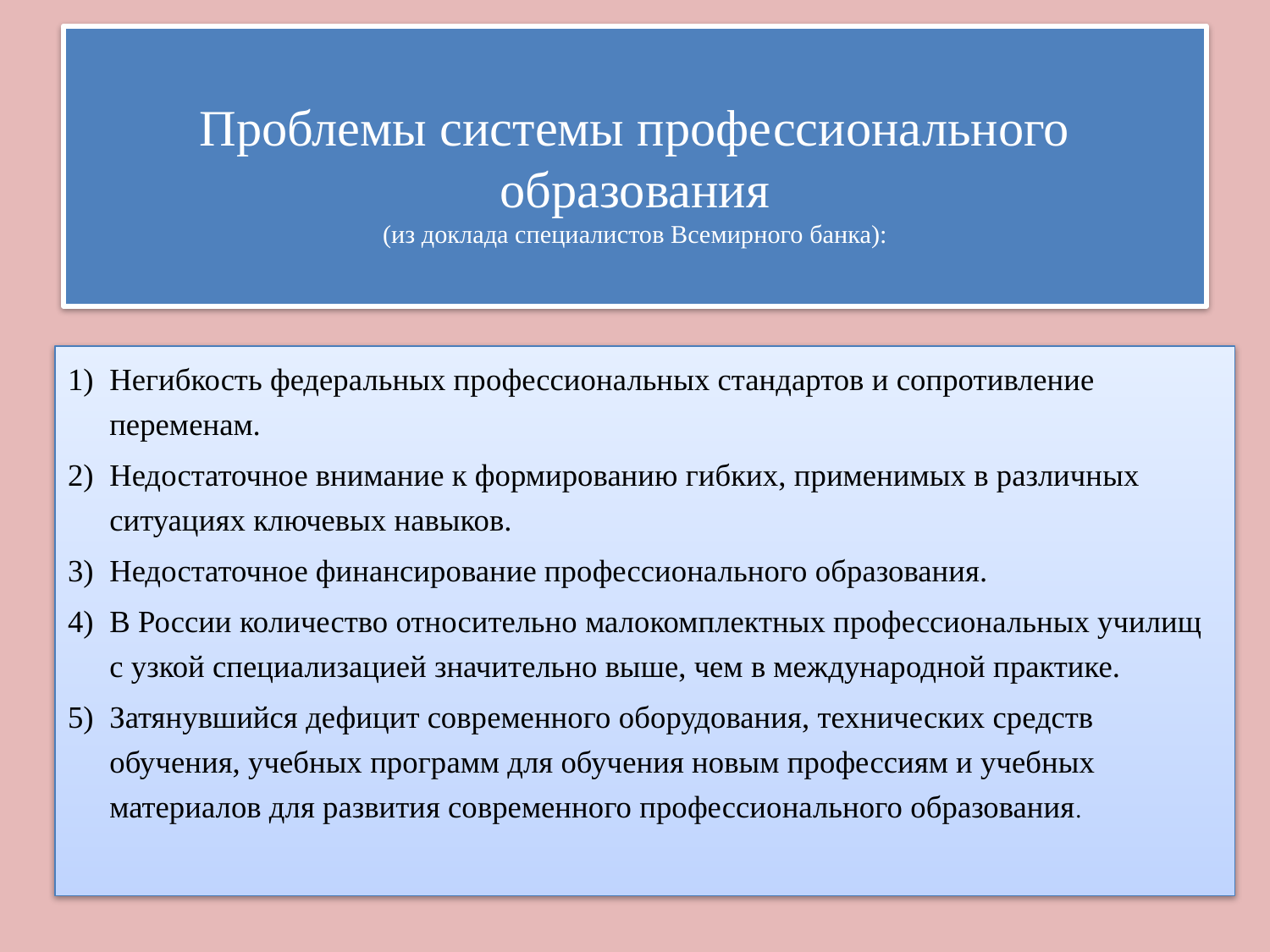

# Проблемы системы профессионального образования (из доклада специалистов Всемирного банка):
Негибкость федеральных профессиональных стандартов и сопротивление переменам.
Недостаточное внимание к формированию гибких, применимых в различных ситуациях ключевых навыков.
Недостаточное финансирование профессионального образования.
В России количество относительно малокомплектных профессиональных училищ с узкой специализацией значительно выше, чем в международной практике.
Затянувшийся дефицит современного оборудования, технических средств обучения, учебных программ для обучения новым профессиям и учебных материалов для развития современного профессионального образования.